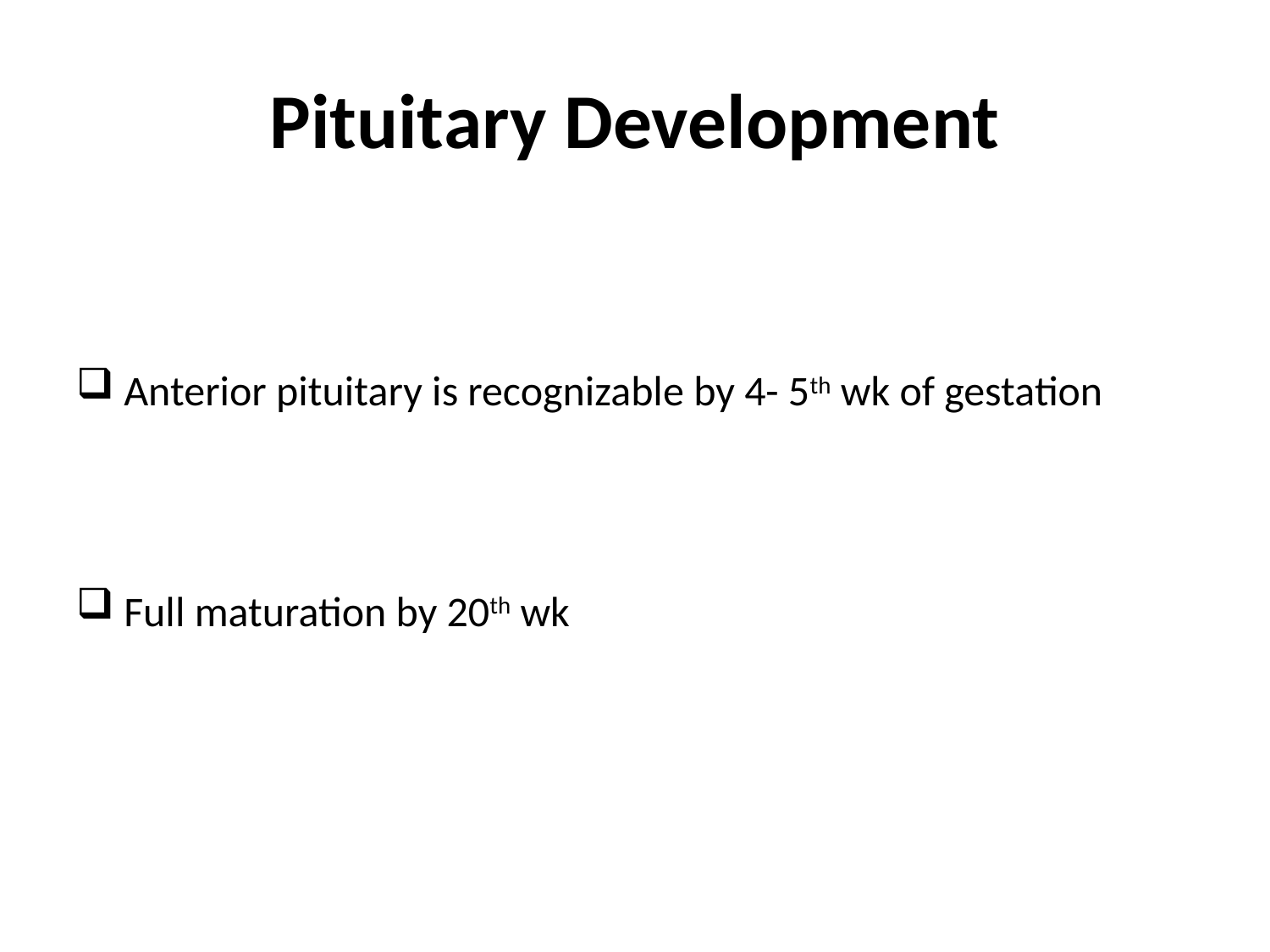

# Pituitary Development

Anterior pituitary is recognizable by 4- 5th wk of gestation

Full maturation by 20th wk